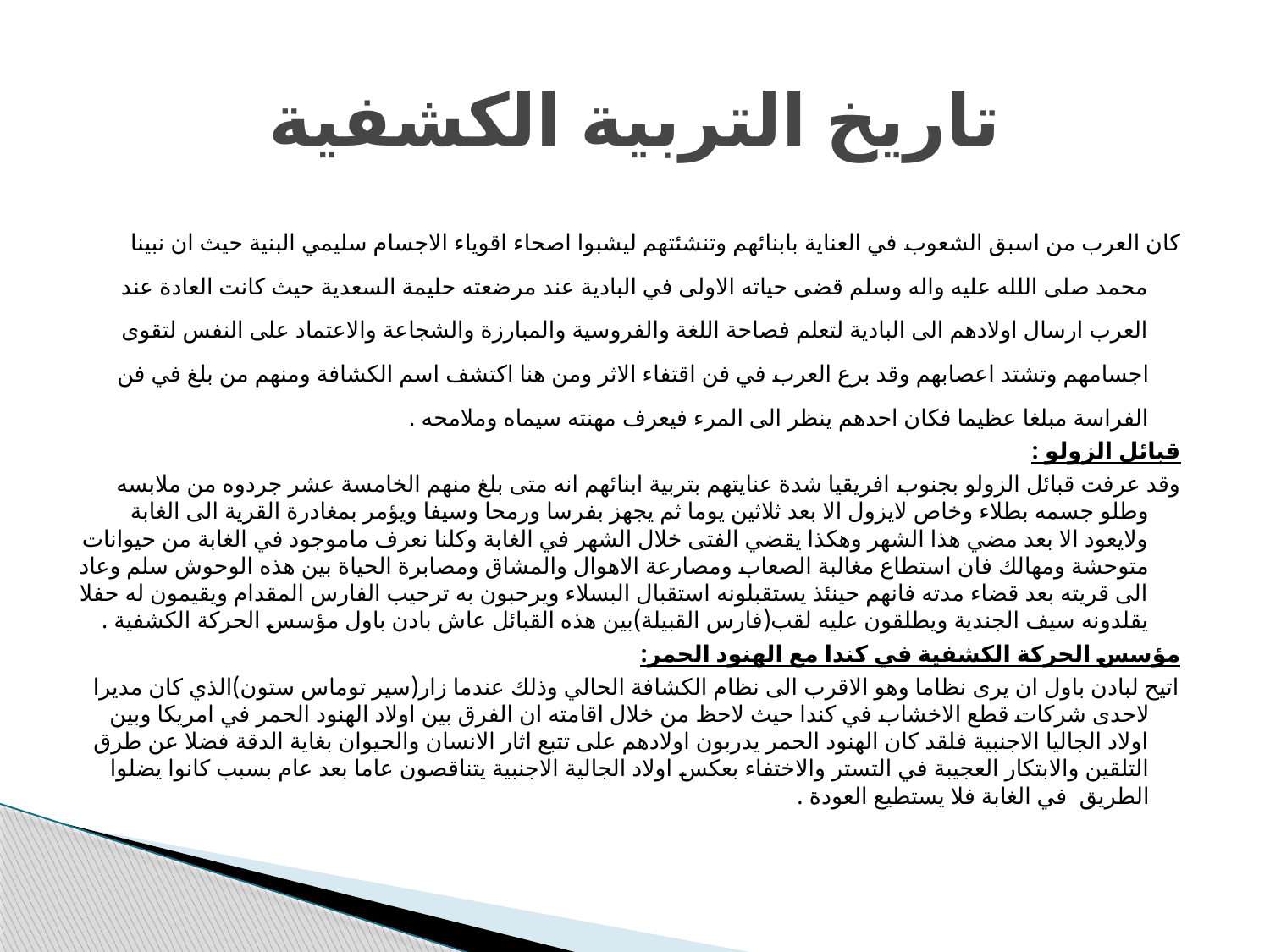

# تاريخ التربية الكشفية
كان العرب من اسبق الشعوب في العناية بابنائهم وتنشئتهم ليشبوا اصحاء اقوياء الاجسام سليمي البنية حيث ان نبينا محمد صلى اللله عليه واله وسلم قضى حياته الاولى في البادية عند مرضعته حليمة السعدية حيث كانت العادة عند العرب ارسال اولادهم الى البادية لتعلم فصاحة اللغة والفروسية والمبارزة والشجاعة والاعتماد على النفس لتقوى اجسامهم وتشتد اعصابهم وقد برع العرب في فن اقتفاء الاثر ومن هنا اكتشف اسم الكشافة ومنهم من بلغ في فن الفراسة مبلغا عظيما فكان احدهم ينظر الى المرء فيعرف مهنته سيماه وملامحه .
قبائل الزولو :
وقد عرفت قبائل الزولو بجنوب افريقيا شدة عنايتهم بتربية ابنائهم انه متى بلغ منهم الخامسة عشر جردوه من ملابسه وطلو جسمه بطلاء وخاص لايزول الا بعد ثلاثين يوما ثم يجهز بفرسا ورمحا وسيفا ويؤمر بمغادرة القرية الى الغابة ولايعود الا بعد مضي هذا الشهر وهكذا يقضي الفتى خلال الشهر في الغابة وكلنا نعرف ماموجود في الغابة من حيوانات متوحشة ومهالك فان استطاع مغالبة الصعاب ومصارعة الاهوال والمشاق ومصابرة الحياة بين هذه الوحوش سلم وعاد الى قريته بعد قضاء مدته فانهم حينئذ يستقبلونه استقبال البسلاء ويرحبون به ترحيب الفارس المقدام ويقيمون له حفلا يقلدونه سيف الجندية ويطلقون عليه لقب(فارس القبيلة)بين هذه القبائل عاش بادن باول مؤسس الحركة الكشفية .
مؤسس الحركة الكشفية في كندا مع الهنود الحمر:
اتيح لبادن باول ان يرى نظاما وهو الاقرب الى نظام الكشافة الحالي وذلك عندما زار(سير توماس ستون)الذي كان مديرا لاحدى شركات قطع الاخشاب في كندا حيث لاحظ من خلال اقامته ان الفرق بين اولاد الهنود الحمر في امريكا وبين اولاد الجاليا الاجنبية فلقد كان الهنود الحمر يدربون اولادهم على تتبع اثار الانسان والحيوان بغاية الدقة فضلا عن طرق التلقين والابتكار العجيبة في التستر والاختفاء بعكس اولاد الجالية الاجنبية يتناقصون عاما بعد عام بسبب كانوا يضلوا الطريق  في الغابة فلا يستطيع العودة .